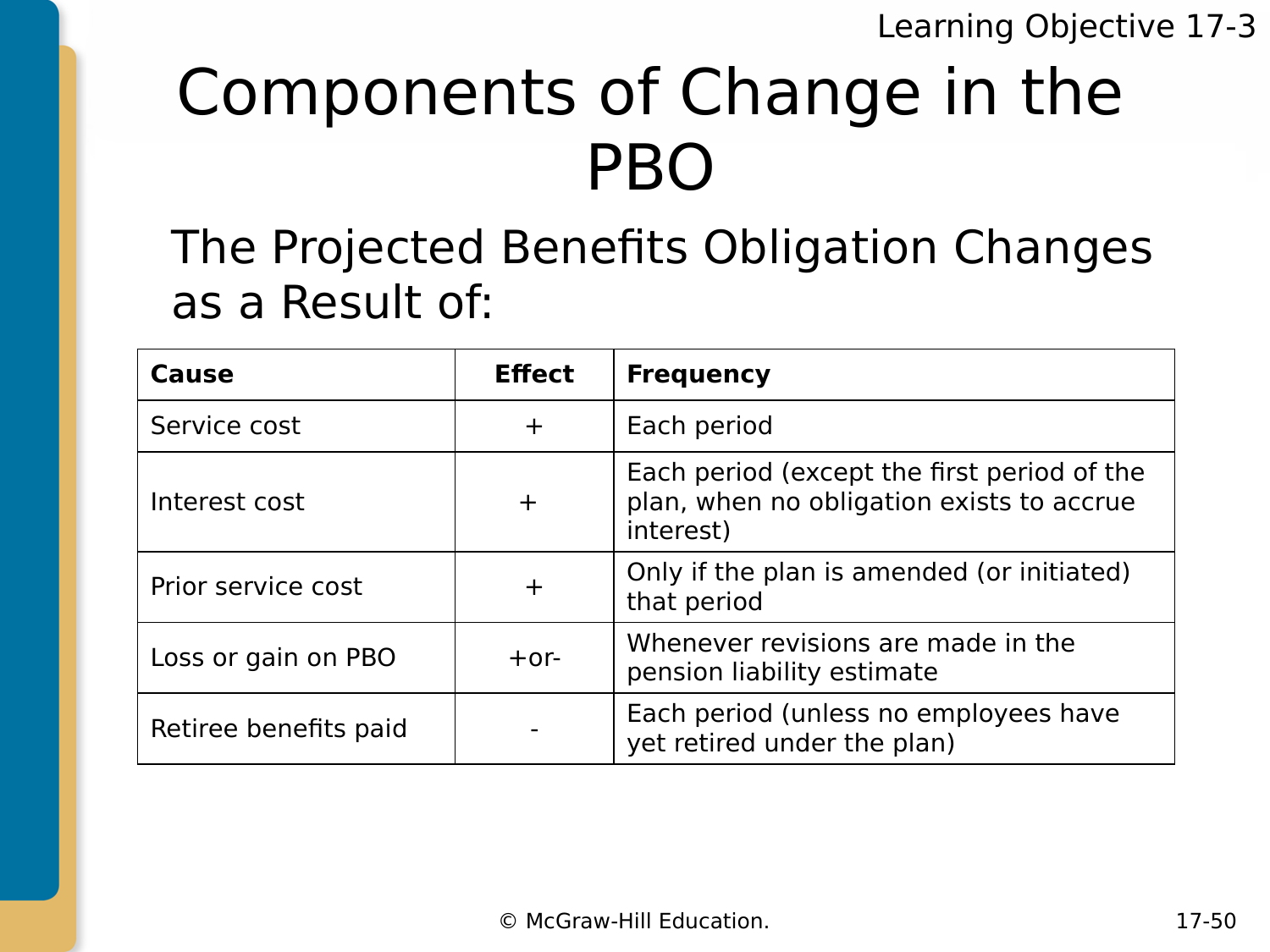

Learning Objective 17-3
# Components of Change in the PBO
The Projected Benefits Obligation Changes as a Result of:
| Cause | Effect | Frequency |
| --- | --- | --- |
| Service cost | + | Each period |
| Interest cost | + | Each period (except the first period of the plan, when no obligation exists to accrue interest) |
| Prior service cost | + | Only if the plan is amended (or initiated) that period |
| Loss or gain on PBO | +or- | Whenever revisions are made in the pension liability estimate |
| Retiree benefits paid | - | Each period (unless no employees have yet retired under the plan) |